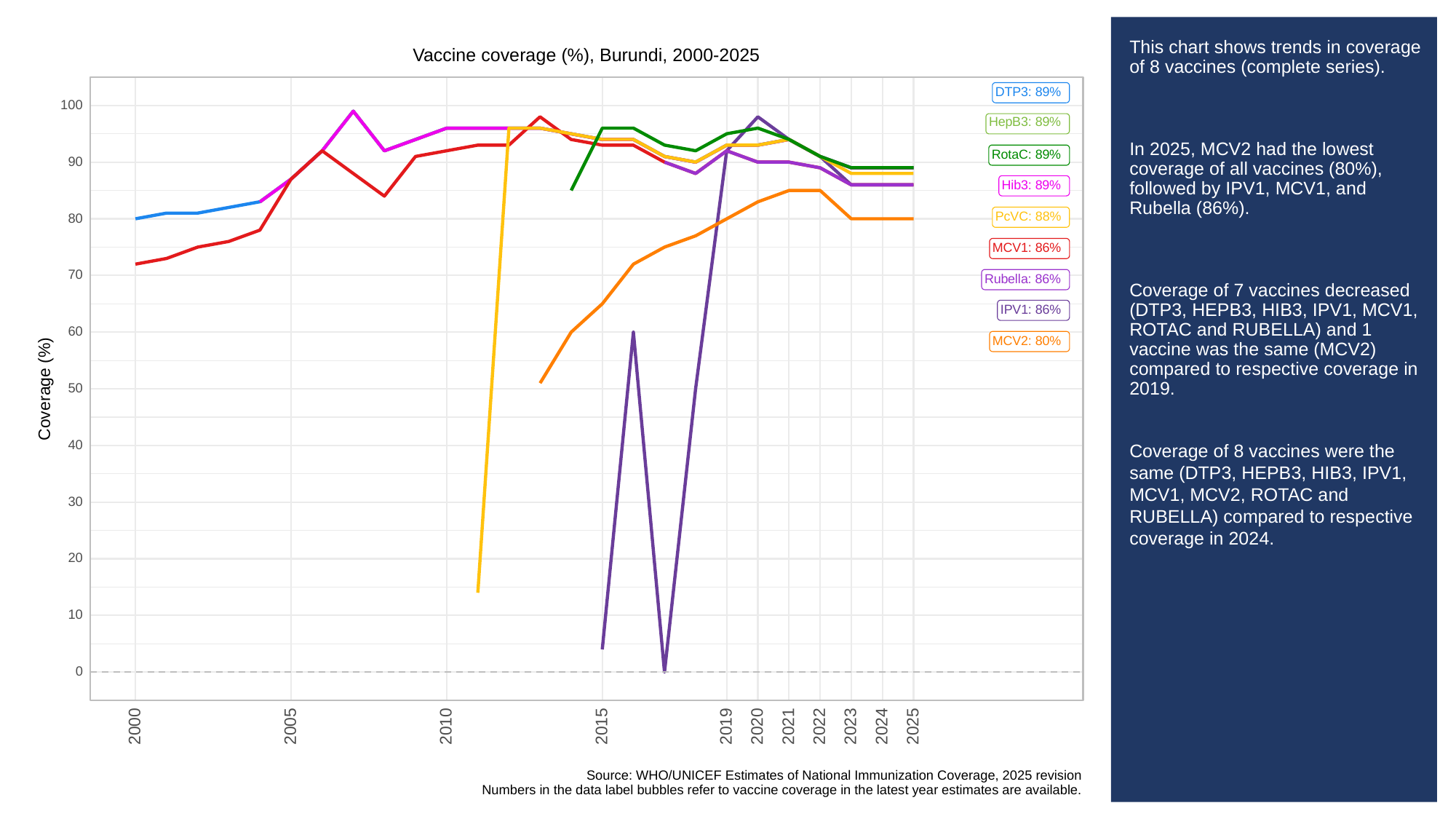

# This chart shows trends in coverage of 8 vaccines (complete series).

In 2025, MCV2 had the lowest coverage of all vaccines (80%), followed by IPV1, MCV1, and Rubella (86%).

Coverage of 7 vaccines decreased (DTP3, HEPB3, HIB3, IPV1, MCV1, ROTAC and RUBELLA) and 1 vaccine was the same (MCV2) compared to respective coverage in 2019.

Coverage of 8 vaccines were the same (DTP3, HEPB3, HIB3, IPV1, MCV1, MCV2, ROTAC and RUBELLA) compared to respective coverage in 2024.

Vaccine coverage (%), Burundi, 2000-2025

DTP3: 89%

100

HepB3: 89%

RotaC: 89%

90

Hib3: 89%

PcVC: 88%
80

MCV1: 86%

70
Rubella: 86%

IPV1: 86%
60

MCV2: 80%

Coverage (%)
50

40

30

20

10

0

2023
2000
2005
2010
2015
2019
2020
2021
2022
2024
2025
Source: WHO/UNICEF Estimates of National Immunization Coverage, 2025 revision
Numbers in the data label bubbles refer to vaccine coverage in the latest year estimates are available.